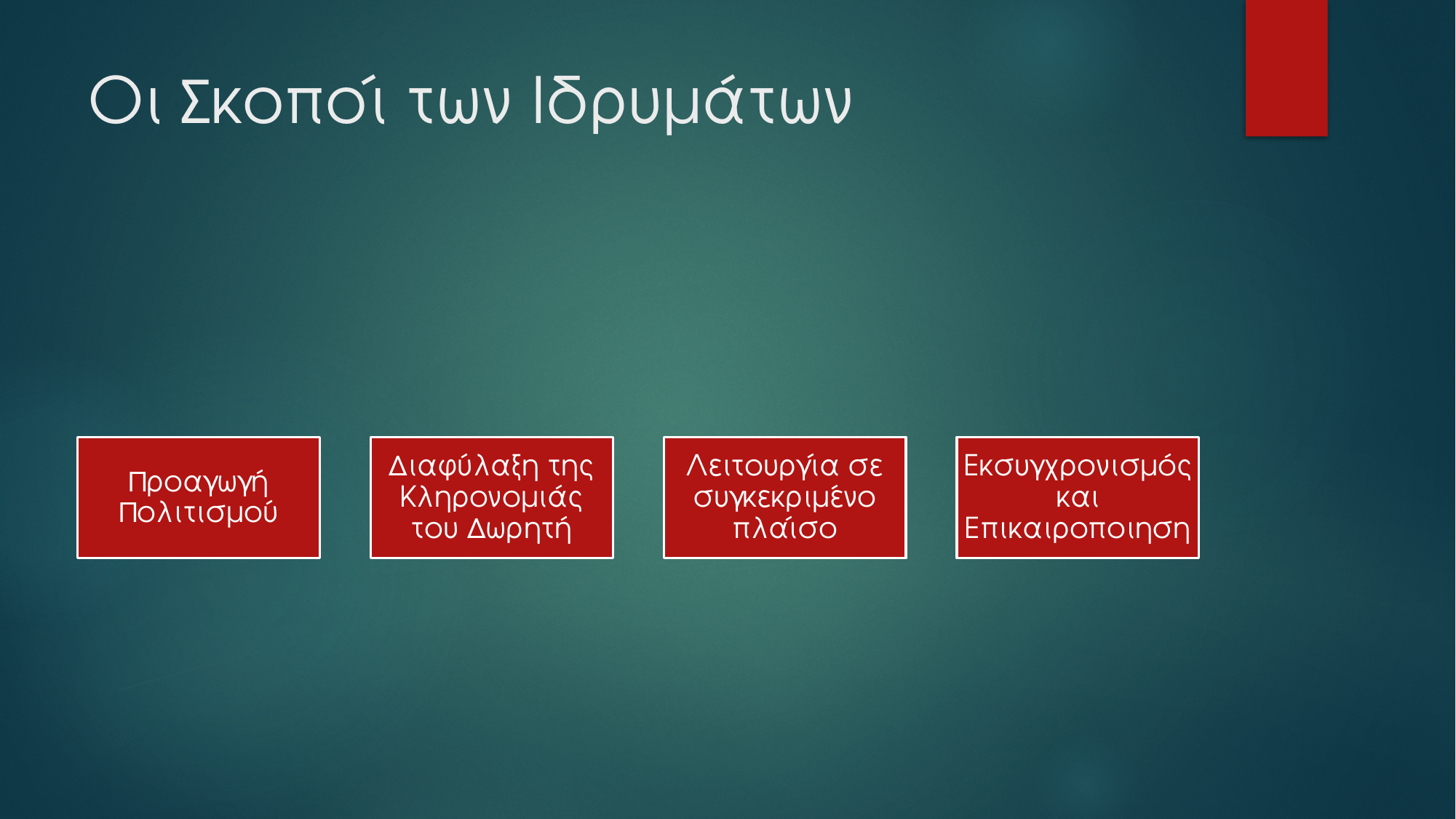

# Οι Σκοποί των Ιδρυμάτων
Προαγωγή Πολιτισμού
Διαφύλαξη της Κληρονομιάς του Δωρητή
Λειτουργία σε συγκεκριμένο πλαίσο
Εκσυγχρονισμός και Επικαιροποιηση